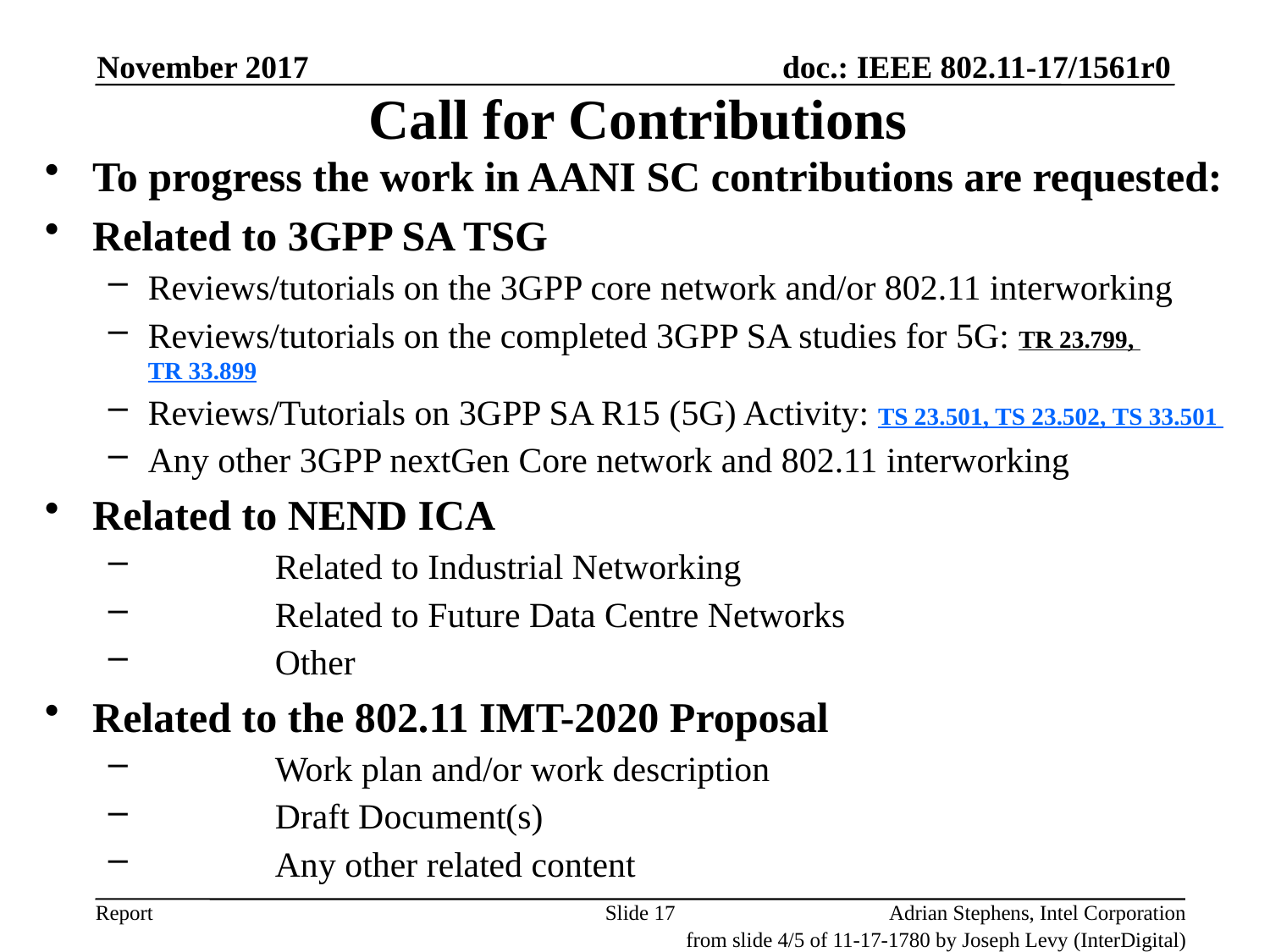

November 2017
# Call for Contributions
To progress the work in AANI SC contributions are requested:
Related to 3GPP SA TSG
Reviews/tutorials on the 3GPP core network and/or 802.11 interworking
Reviews/tutorials on the completed 3GPP SA studies for 5G: TR 23.799, TR 33.899
Reviews/Tutorials on 3GPP SA R15 (5G) Activity: TS 23.501, TS 23.502, TS 33.501
Any other 3GPP nextGen Core network and 802.11 interworking
Related to NEND ICA
	Related to Industrial Networking
	Related to Future Data Centre Networks
	Other
Related to the 802.11 IMT-2020 Proposal
	Work plan and/or work description
	Draft Document(s)
	Any other related content
Slide 17
Adrian Stephens, Intel Corporation
from slide 4/5 of 11-17-1780 by Joseph Levy (InterDigital)